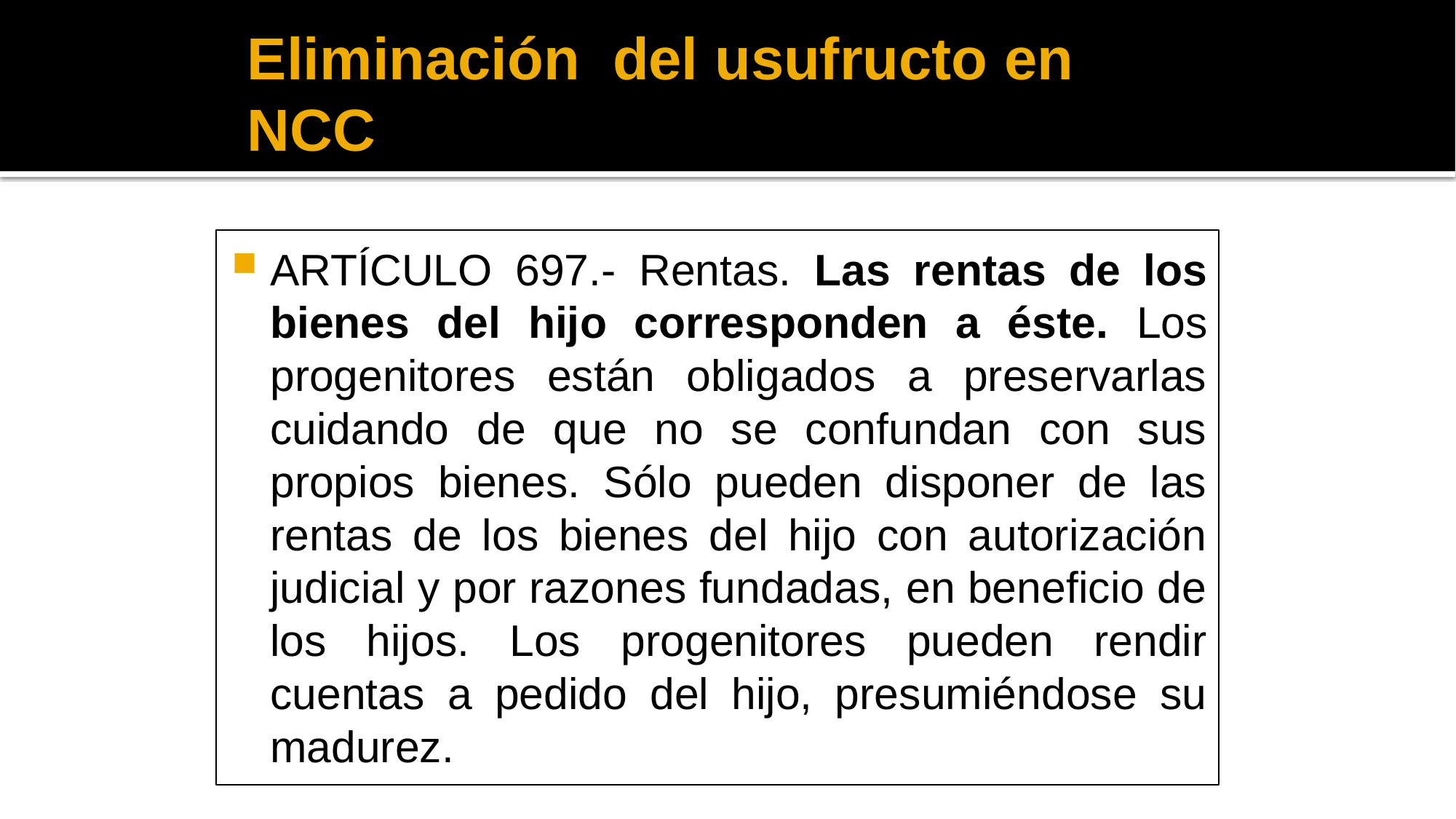

# Eliminación  del usufructo en NCC
ARTÍCULO 697.- Rentas. Las rentas de los bienes del hijo corresponden a éste. Los progenitores están obligados a preservarlas cuidando de que no se confundan con sus propios bienes. Sólo pueden disponer de las rentas de los bienes del hijo con autorización judicial y por razones fundadas, en beneficio de los hijos. Los progenitores pueden rendir cuentas a pedido del hijo, presumiéndose su madurez.